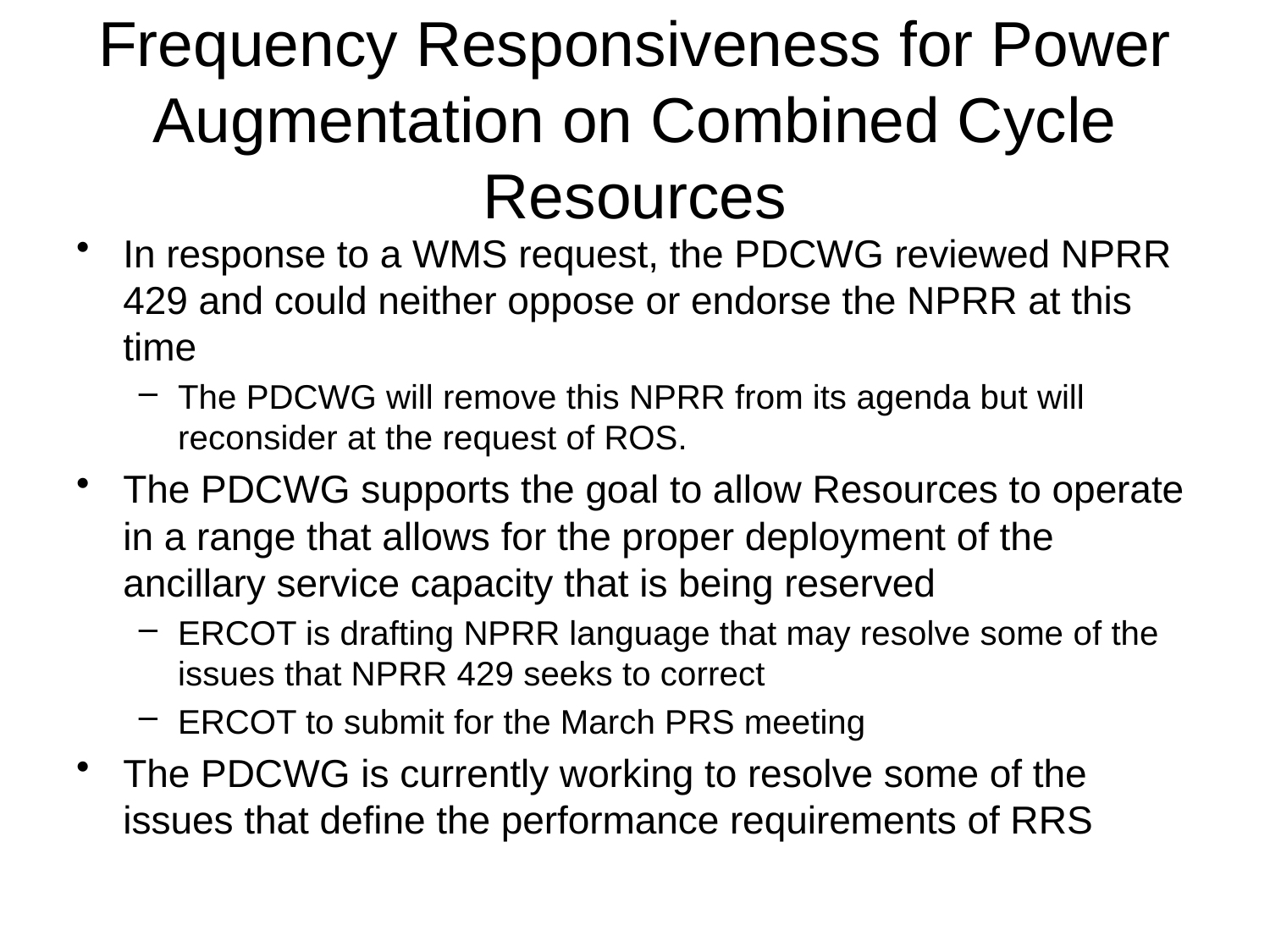

# Frequency Responsiveness for Power Augmentation on Combined Cycle Resources
In response to a WMS request, the PDCWG reviewed NPRR 429 and could neither oppose or endorse the NPRR at this time
The PDCWG will remove this NPRR from its agenda but will reconsider at the request of ROS.
The PDCWG supports the goal to allow Resources to operate in a range that allows for the proper deployment of the ancillary service capacity that is being reserved
ERCOT is drafting NPRR language that may resolve some of the issues that NPRR 429 seeks to correct
ERCOT to submit for the March PRS meeting
The PDCWG is currently working to resolve some of the issues that define the performance requirements of RRS